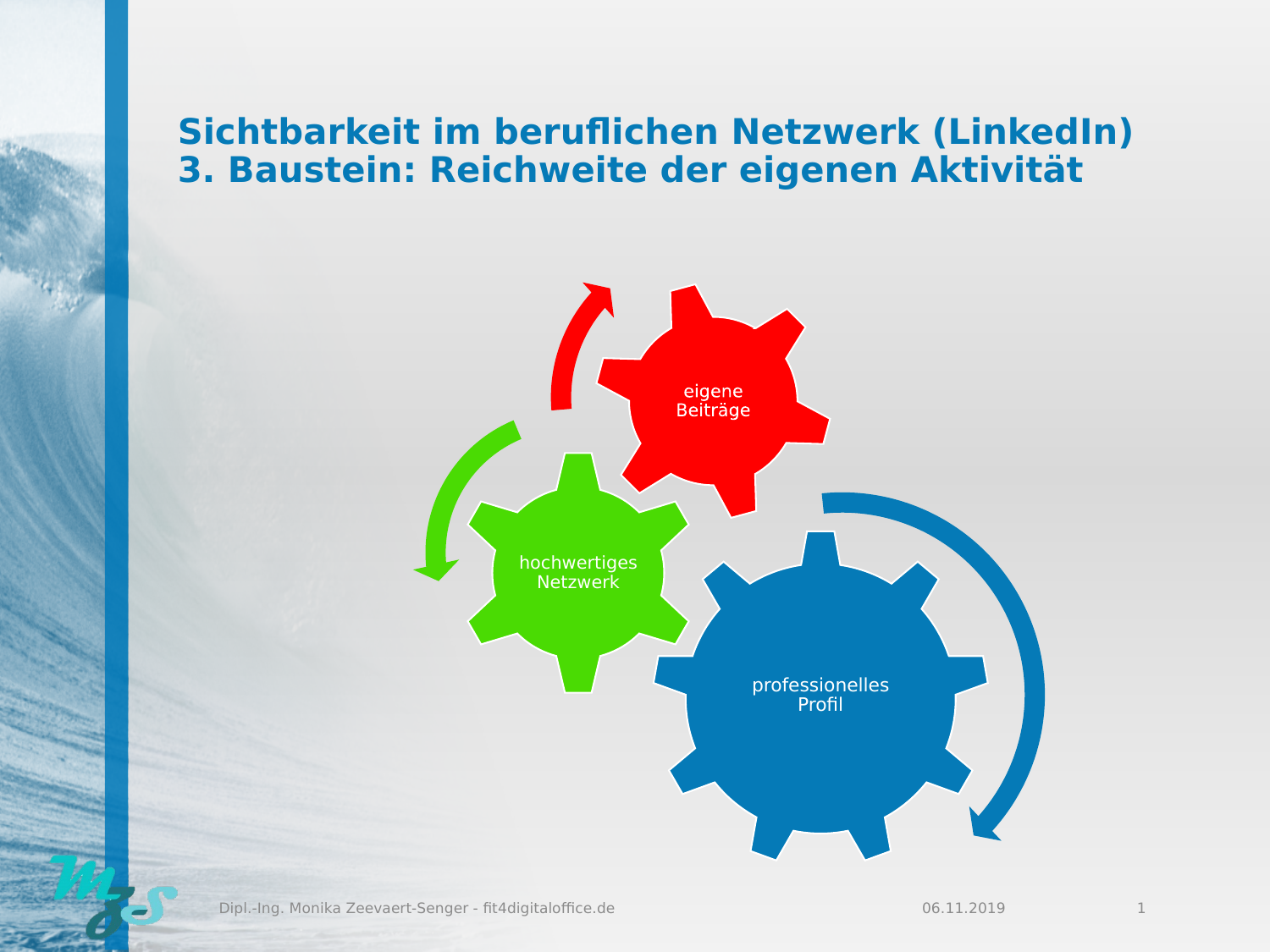

# Sichtbarkeit im beruflichen Netzwerk (LinkedIn) 3. Baustein: Reichweite der eigenen Aktivität
professionelles
Profil
hochwertiges Netzwerk
eigene Beiträge
Dipl.-Ing. Monika Zeevaert-Senger - fit4digitaloffice.de
06.11.2019
1